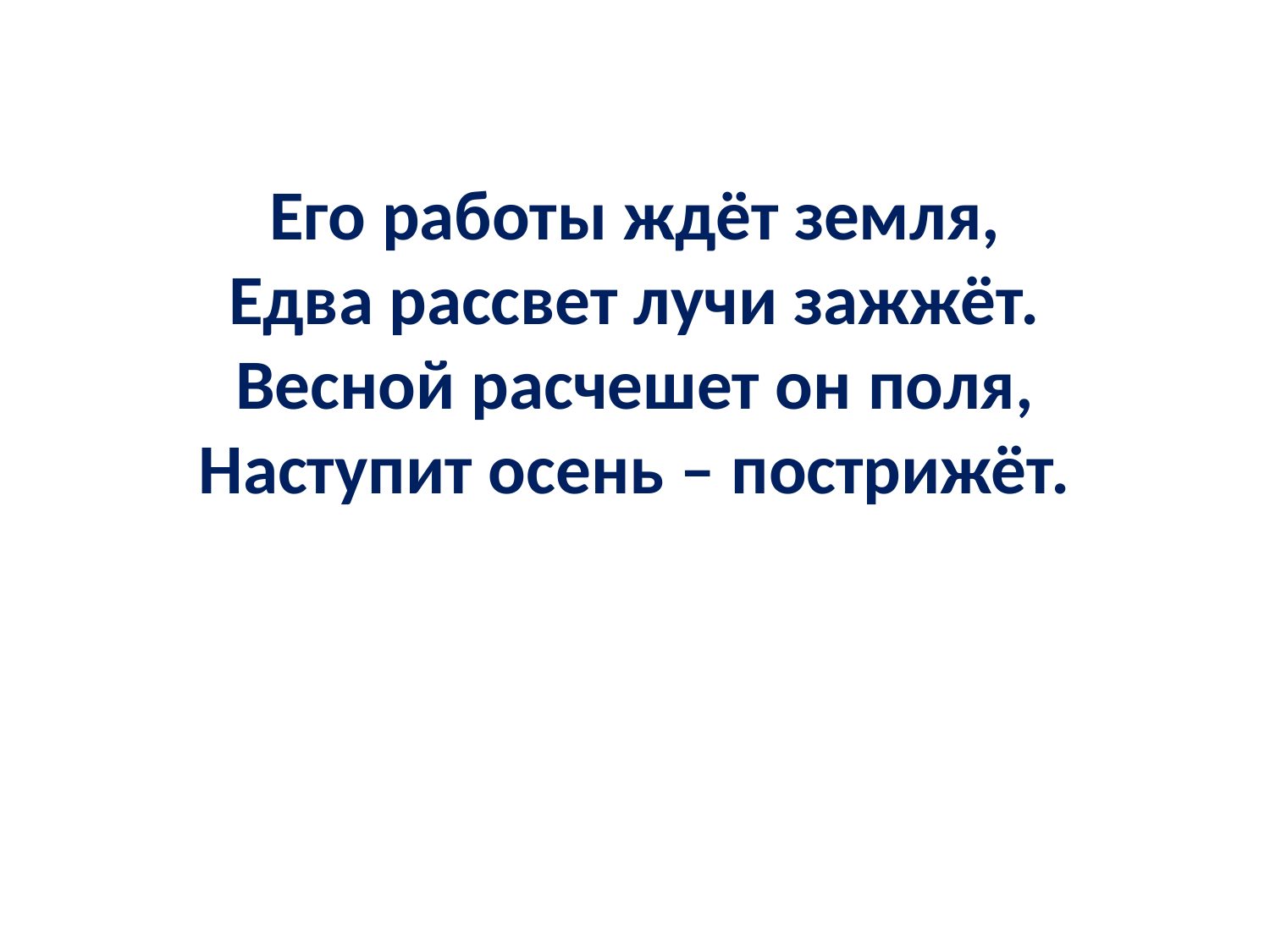

# Его работы ждёт земля, Едва рассвет лучи зажжёт. Весной расчешет он поля, Наступит осень – пострижёт.